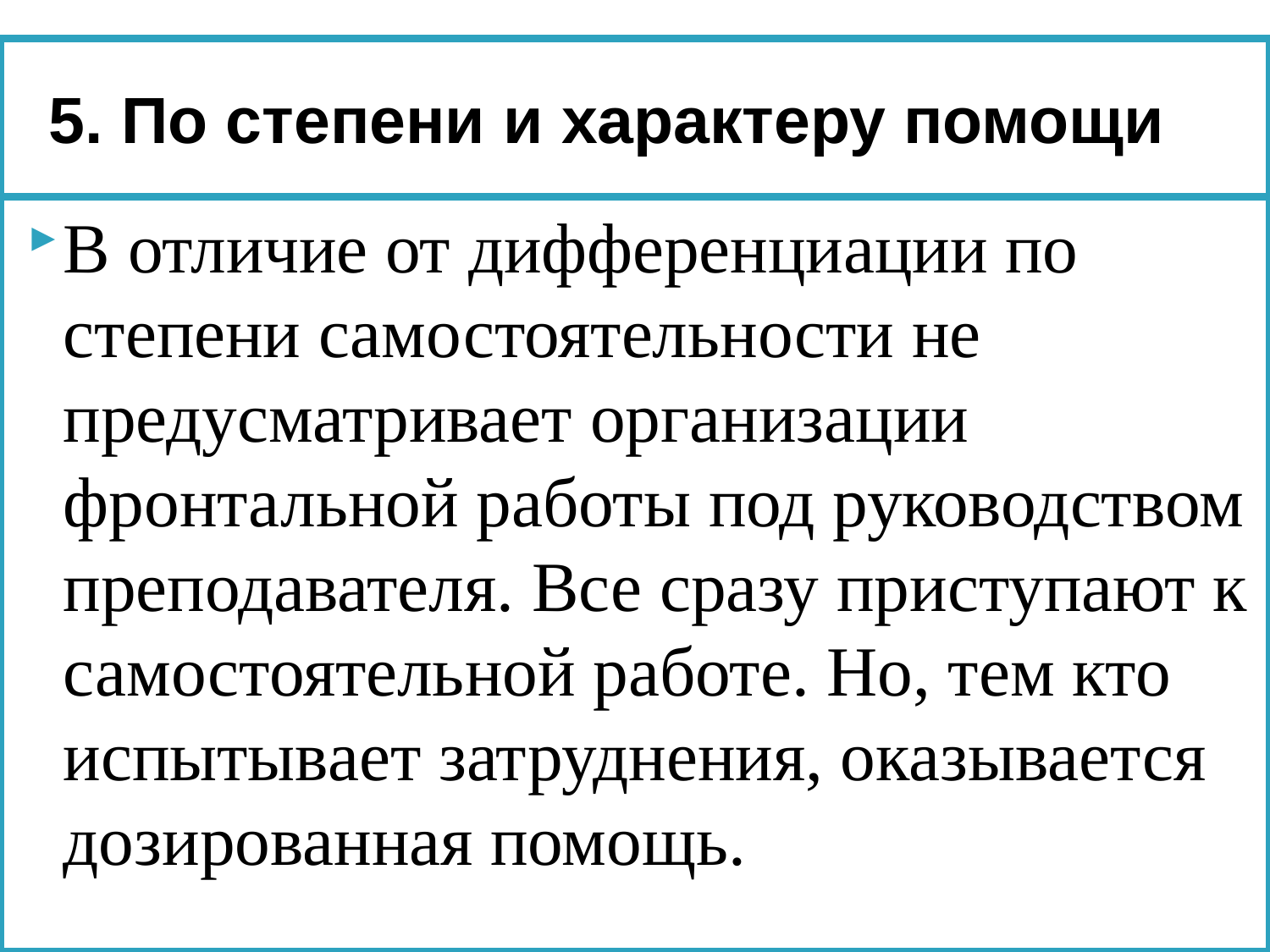

# 5. По степени и характеру помощи
В отличие от дифференциации по степени самостоятельности не предусматривает организации фронтальной работы под руководством преподавателя. Все сразу приступают к самостоятельной работе. Но, тем кто испытывает затруднения, оказывается дозированная помощь.